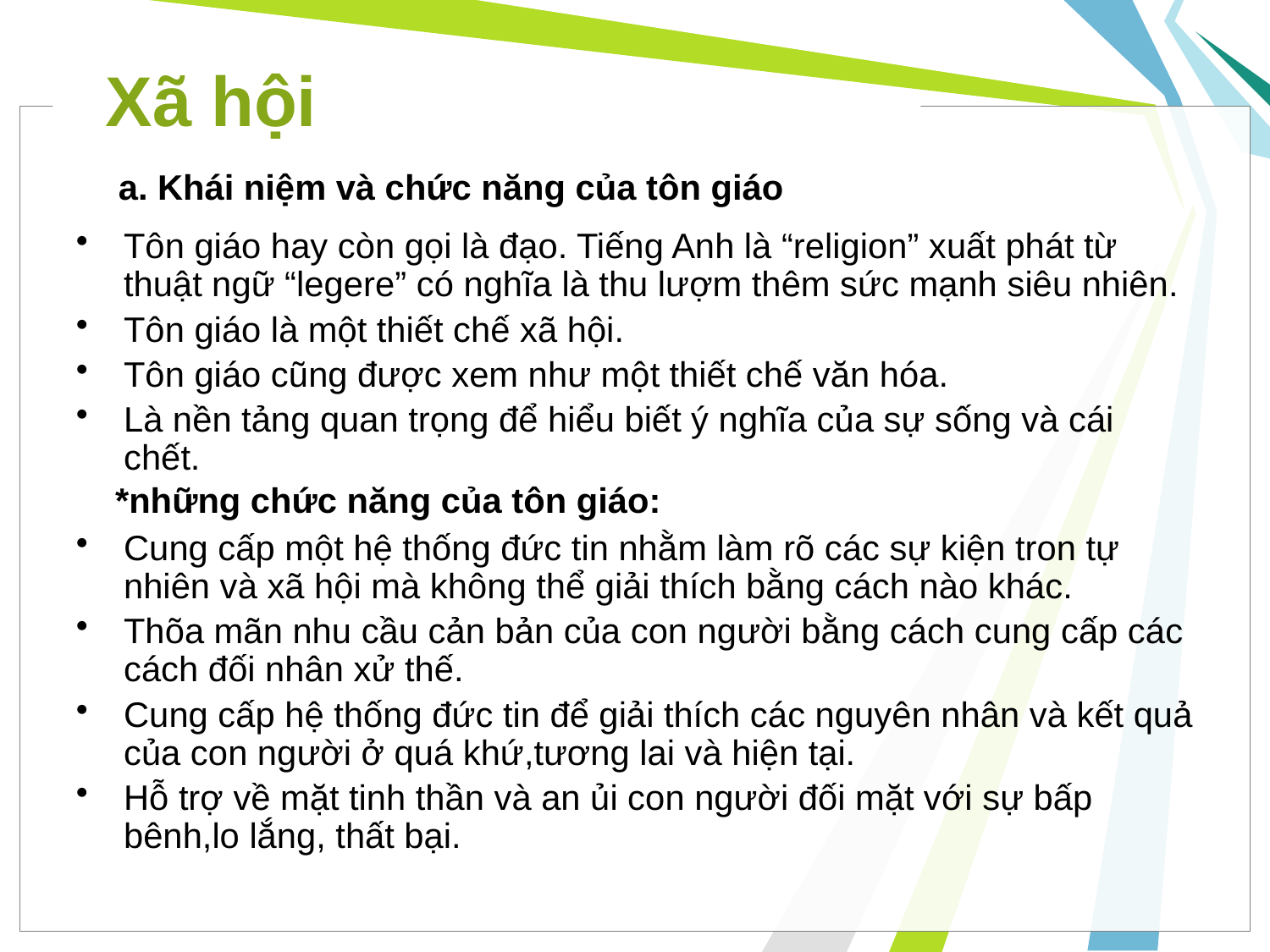

Xã hội
a. Khái niệm và chức năng của tôn giáo
Tôn giáo hay còn gọi là đạo. Tiếng Anh là “religion” xuất phát từ thuật ngữ “legere” có nghĩa là thu lượm thêm sức mạnh siêu nhiên.
Tôn giáo là một thiết chế xã hội.
Tôn giáo cũng được xem như một thiết chế văn hóa.
Là nền tảng quan trọng để hiểu biết ý nghĩa của sự sống và cái chết.

Cung cấp một hệ thống đức tin nhằm làm rõ các sự kiện tron tự nhiên và xã hội mà không thể giải thích bằng cách nào khác.
Thõa mãn nhu cầu cản bản của con người bằng cách cung cấp các cách đối nhân xử thế.
Cung cấp hệ thống đức tin để giải thích các nguyên nhân và kết quả của con người ở quá khứ,tương lai và hiện tại.
Hỗ trợ về mặt tinh thần và an ủi con người đối mặt với sự bấp bênh,lo lắng, thất bại.

*những chức năng của tôn giáo: